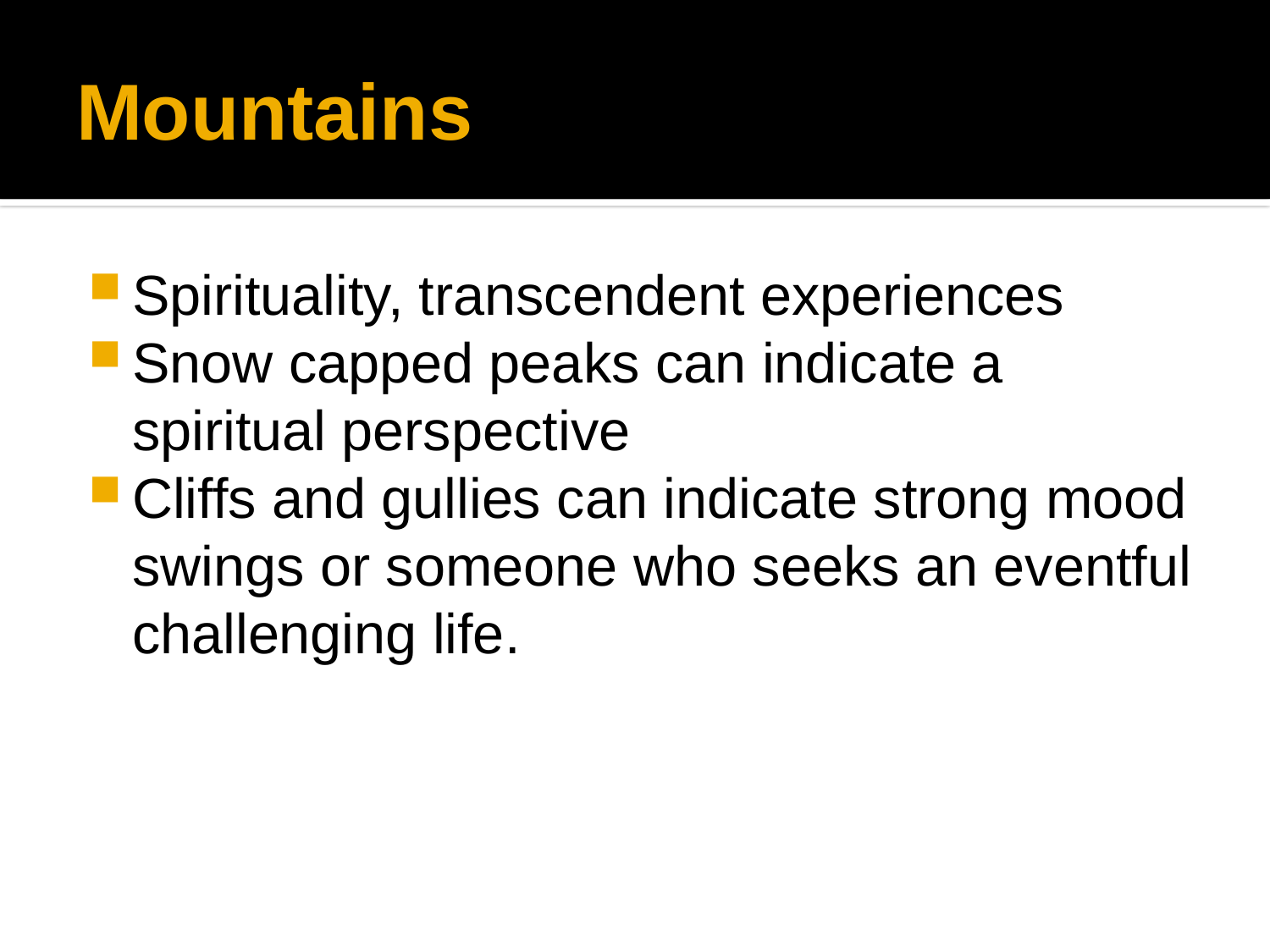

# Mountains
Spirituality, transcendent experiences
Snow capped peaks can indicate a spiritual perspective
Cliffs and gullies can indicate strong mood swings or someone who seeks an eventful challenging life.